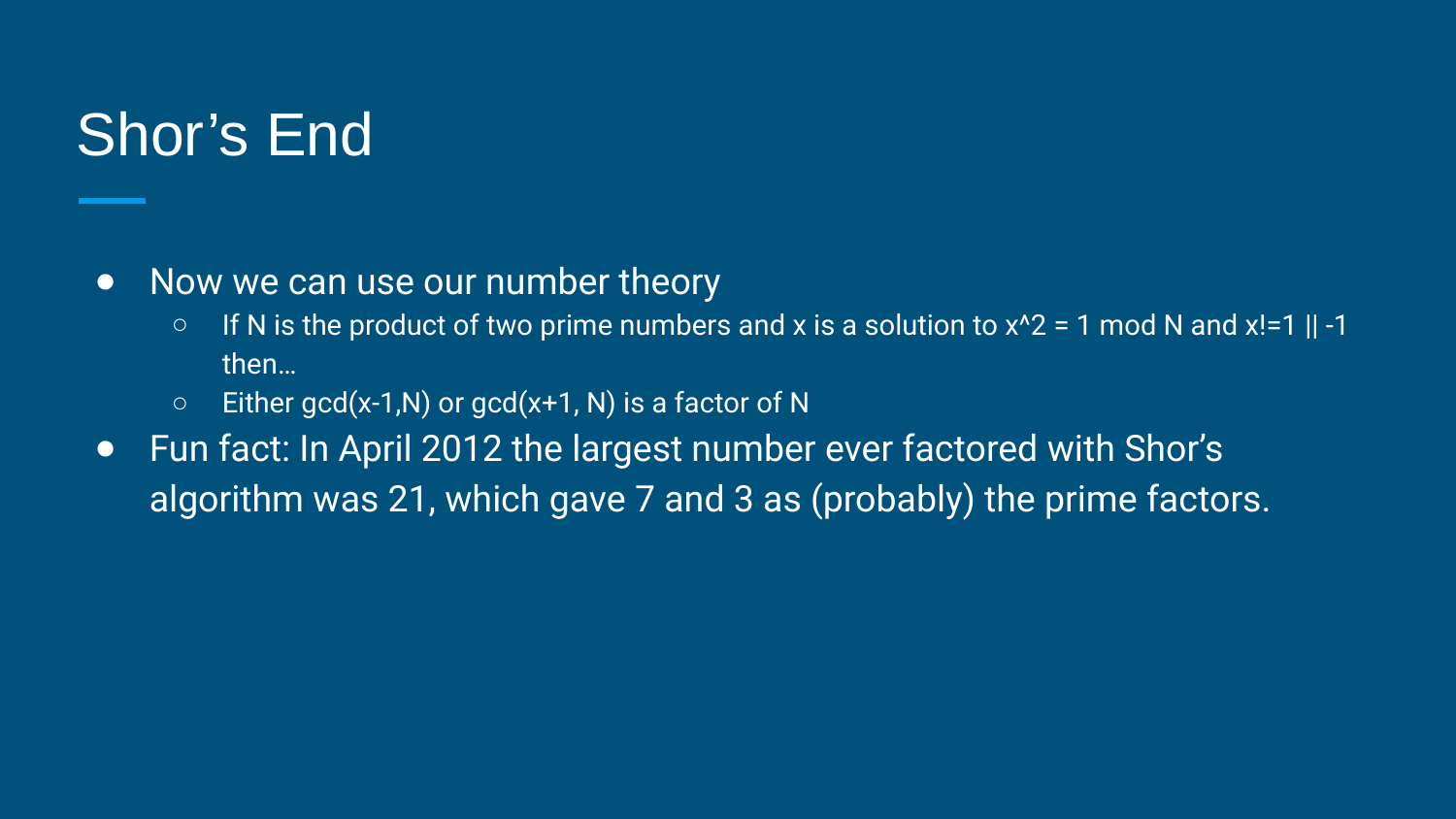

# Shor’s End
Now we can use our number theory
If N is the product of two prime numbers and x is a solution to x^2 = 1 mod N and x!=1 || -1 then…
Either gcd(x-1,N) or gcd(x+1, N) is a factor of N
Fun fact: In April 2012 the largest number ever factored with Shor’s algorithm was 21, which gave 7 and 3 as (probably) the prime factors.